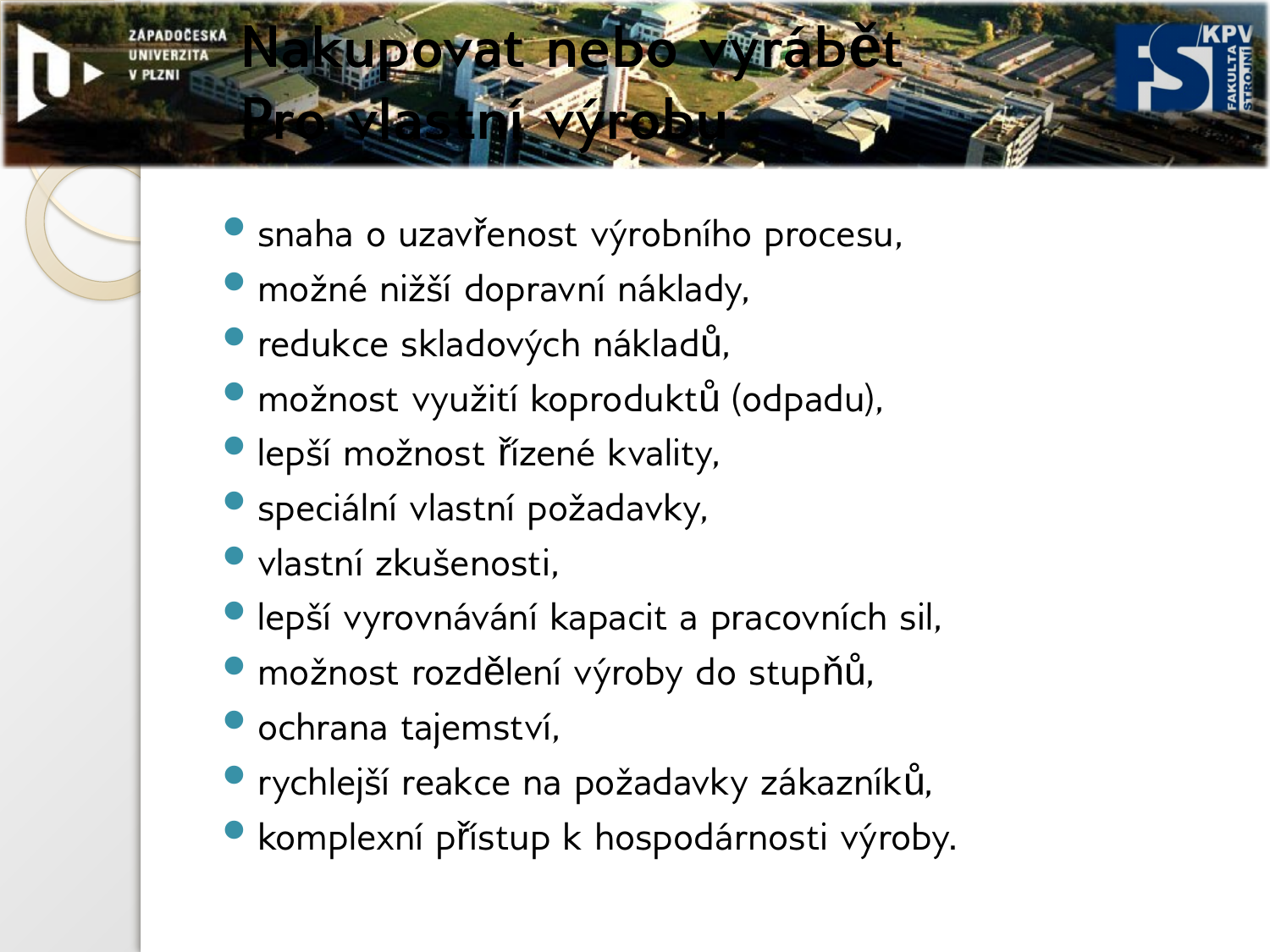

# Nakupovat nebo vyrábět Pro vlastní výrobu
snaha o uzavřenost výrobního procesu,
možné nižší dopravní náklady,
redukce skladových nákladů,
možnost využití koproduktů (odpadu),
lepší možnost řízené kvality,
speciální vlastní požadavky,
vlastní zkušenosti,
lepší vyrovnávání kapacit a pracovních sil,
možnost rozdělení výroby do stupňů,
ochrana tajemství,
rychlejší reakce na požadavky zákazníků,
komplexní přístup k hospodárnosti výroby.